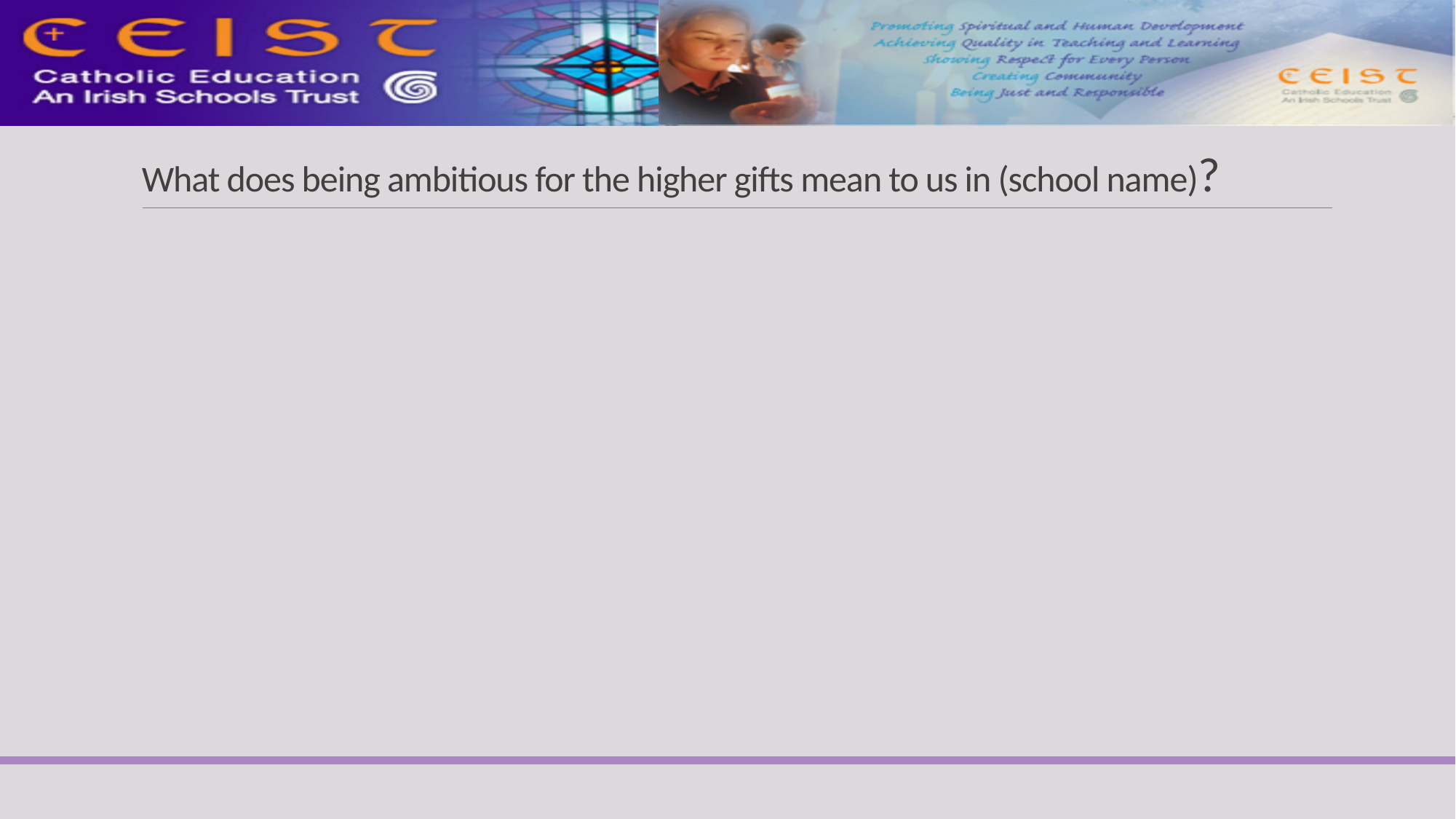

# What does being ambitious for the higher gifts mean to us in (school name)?